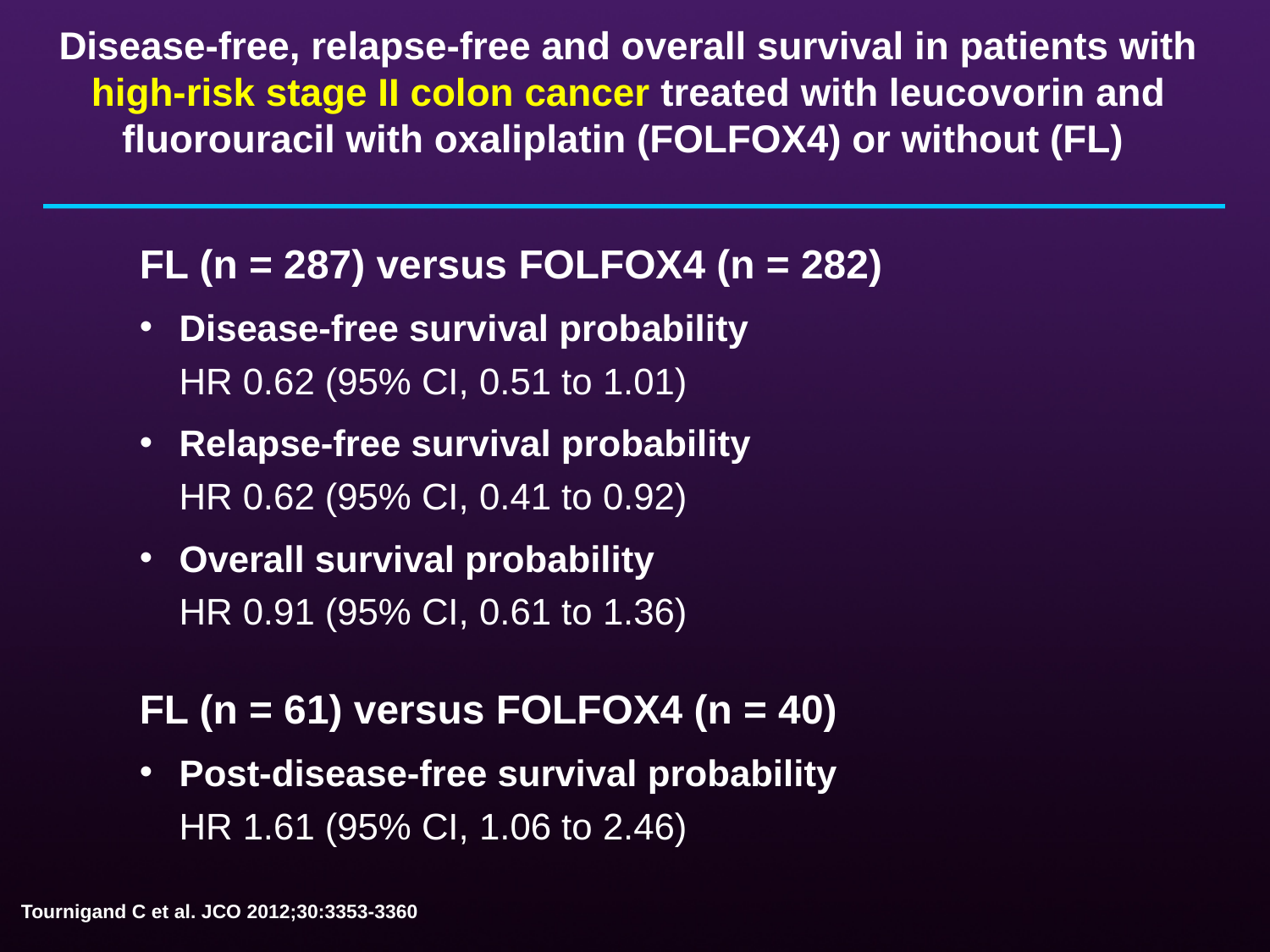

Disease-free, relapse-free and overall survival in patients with high-risk stage II colon cancer treated with leucovorin and fluorouracil with oxaliplatin (FOLFOX4) or without (FL)
FL (n = 287) versus FOLFOX4 (n = 282)
Disease-free survival probability
HR 0.62 (95% CI, 0.51 to 1.01)
Relapse-free survival probability
HR 0.62 (95% CI, 0.41 to 0.92)
Overall survival probability
HR 0.91 (95% CI, 0.61 to 1.36)
FL (n = 61) versus FOLFOX4 (n = 40)
Post-disease-free survival probability
HR 1.61 (95% CI, 1.06 to 2.46)
Tournigand C et al. JCO 2012;30:3353-3360